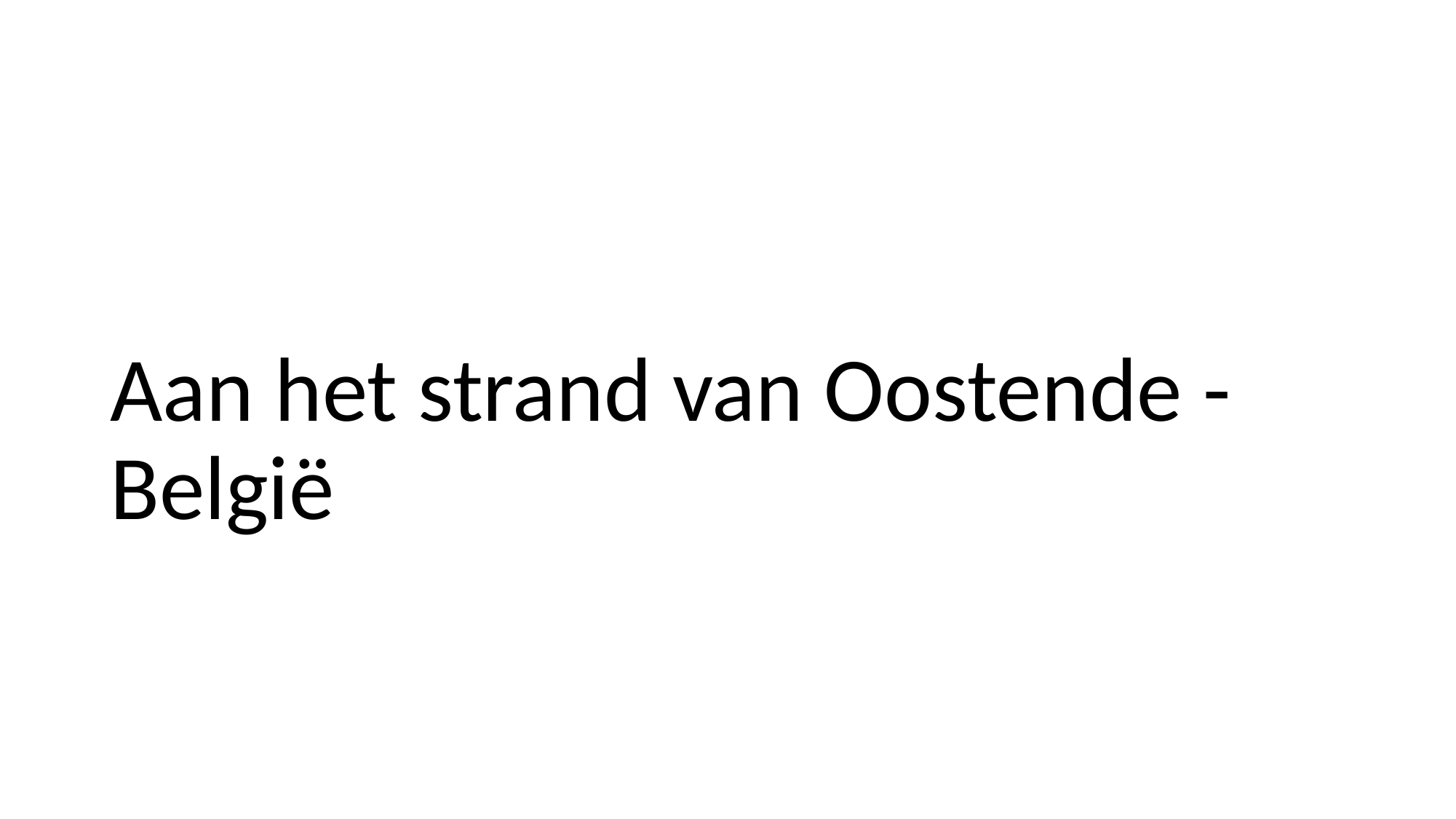

# Aan het strand van Oostende - België